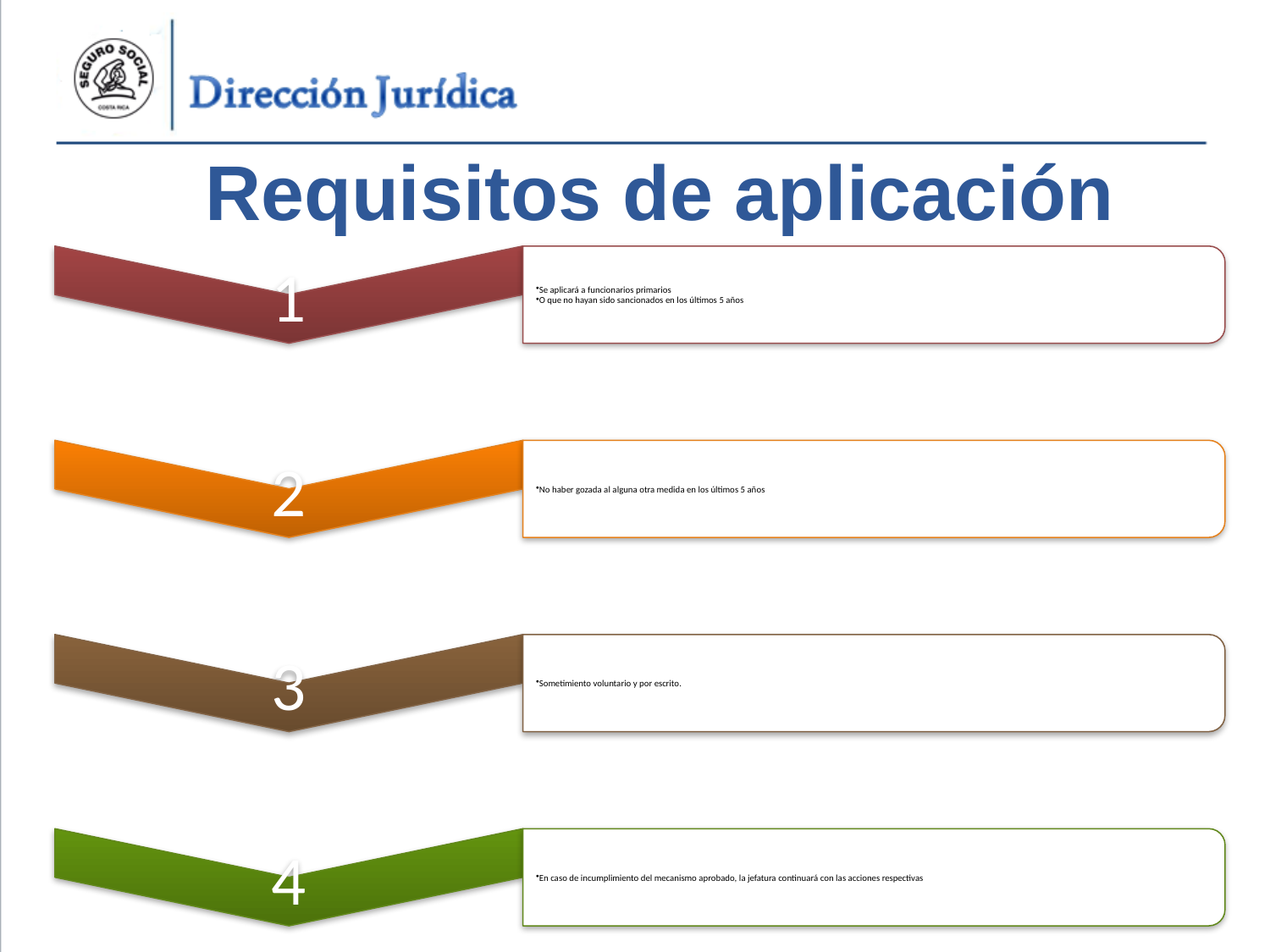

Requisitos de aplicación
1
Se aplicará a funcionarios primarios
O que no hayan sido sancionados en los últimos 5 años
2
No haber gozada al alguna otra medida en los últimos 5 años
3
Sometimiento voluntario y por escrito.
4
En caso de incumplimiento del mecanismo aprobado, la jefatura continuará con las acciones respectivas